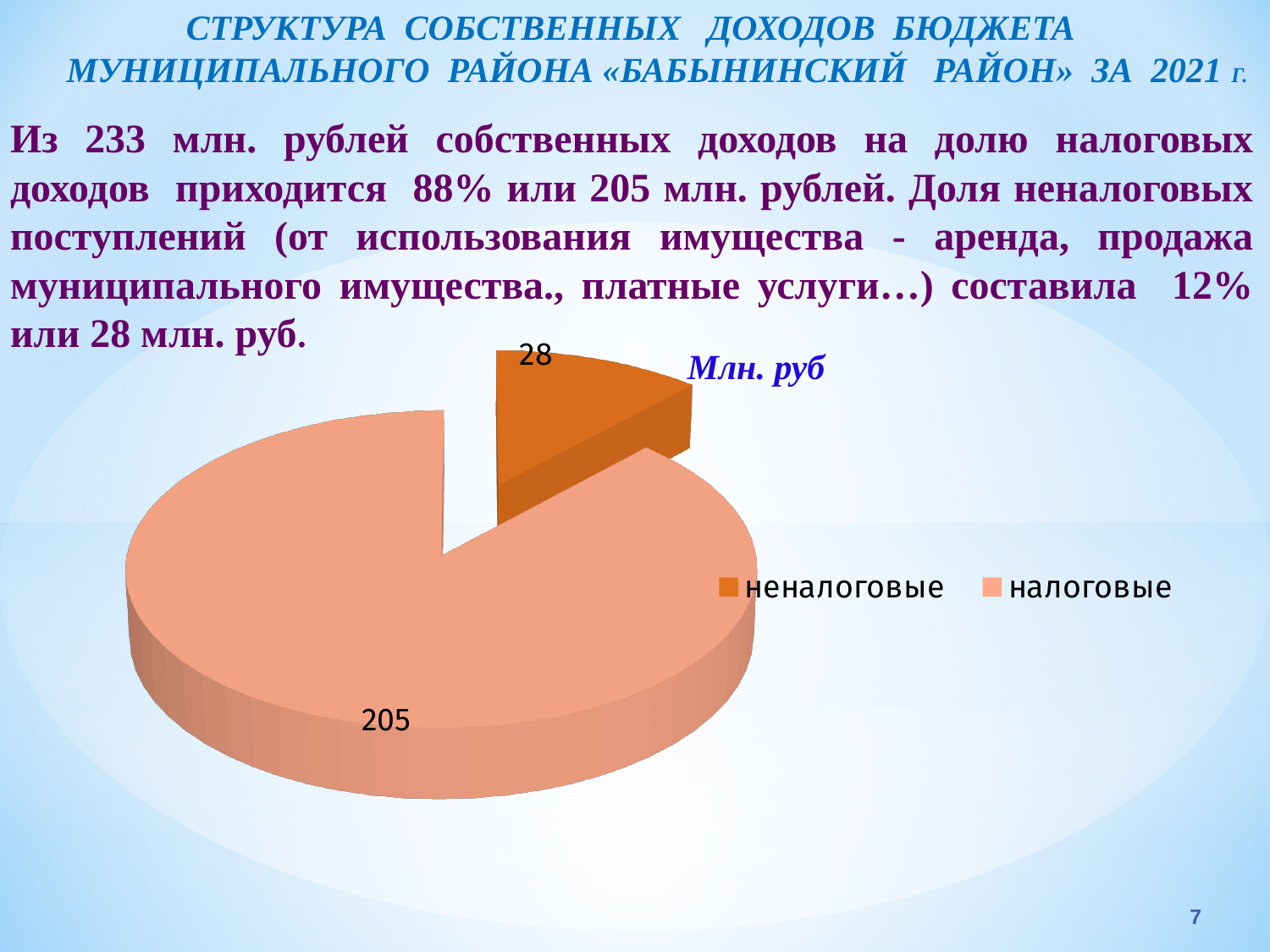

Структура  собственных   доходов  бюджета  муниципального  района «бабынинский   район»  за  2021 г.
Из 233 млн. рублей собственных доходов на долю налоговых доходов  приходится  88% или 205 млн. рублей. Доля неналоговых поступлений (от использования имущества - аренда, продажа муниципального имущества., платные услуги…) составила  12% или 28 млн. руб.

[unsupported chart]

Млн. руб
7